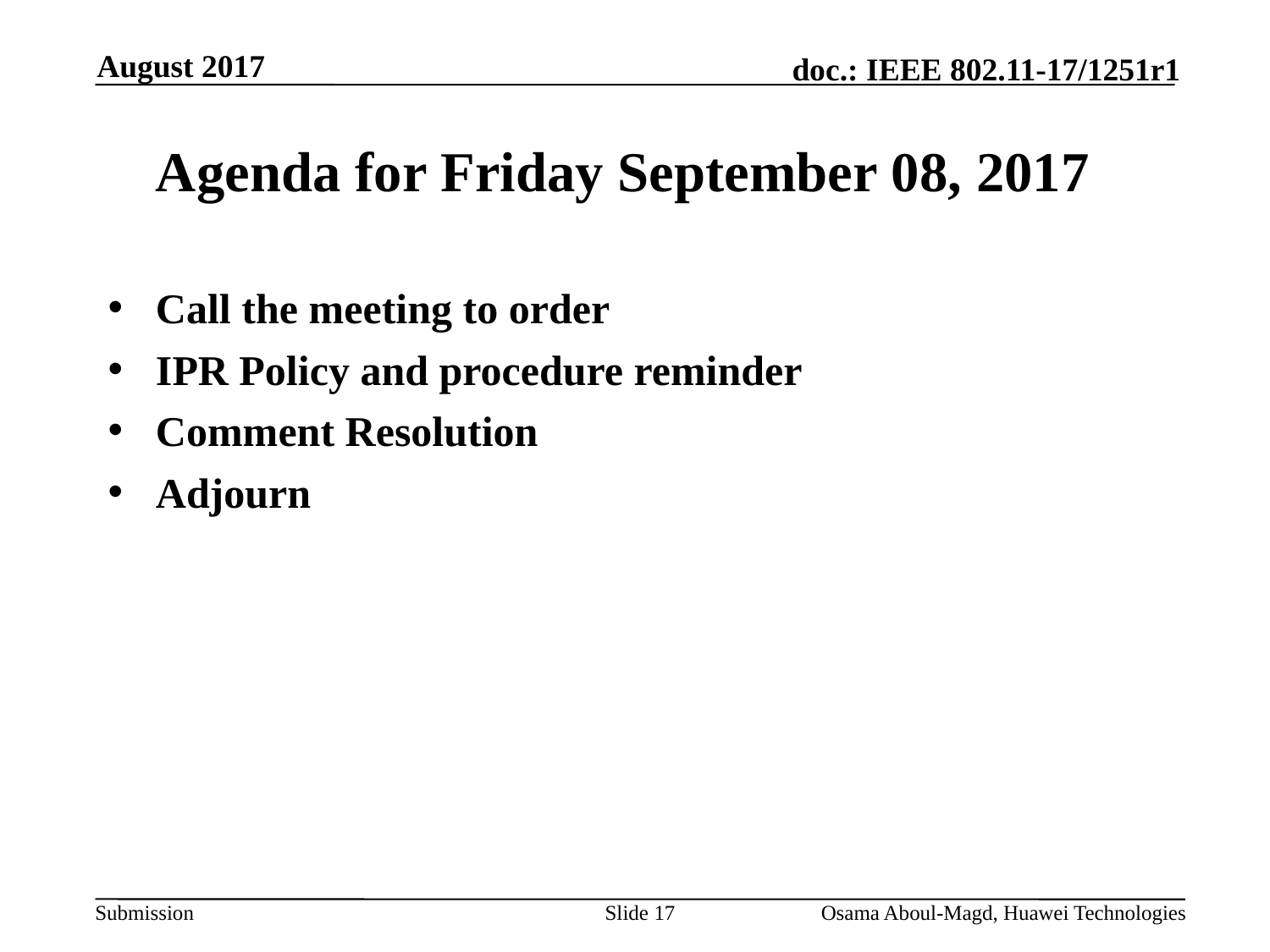

August 2017
# Agenda for Friday September 08, 2017
Call the meeting to order
IPR Policy and procedure reminder
Comment Resolution
Adjourn
Slide 17
Osama Aboul-Magd, Huawei Technologies